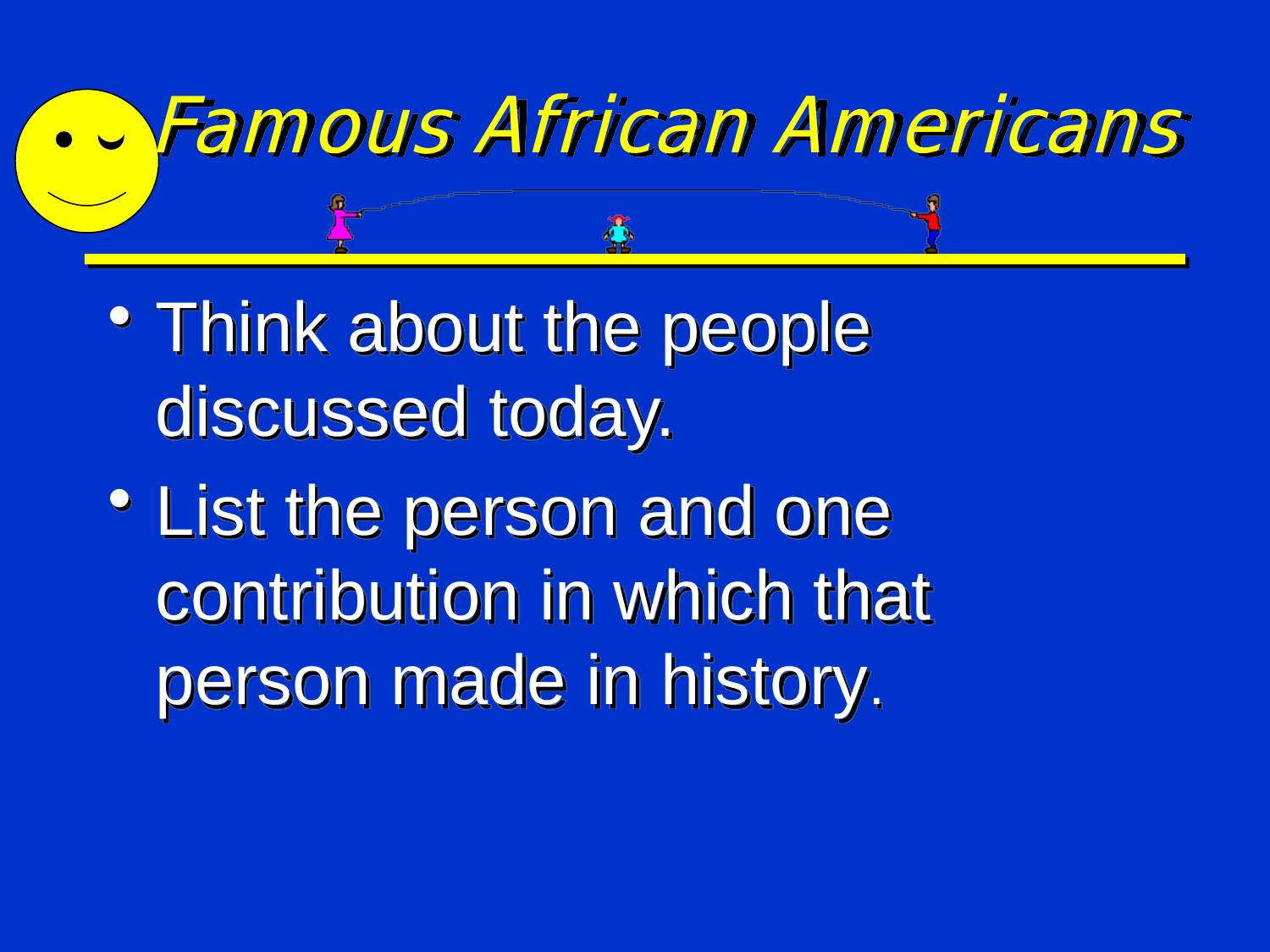

# Famous African Americans
Think about the people discussed today.
List the person and one contribution in which that person made in history.